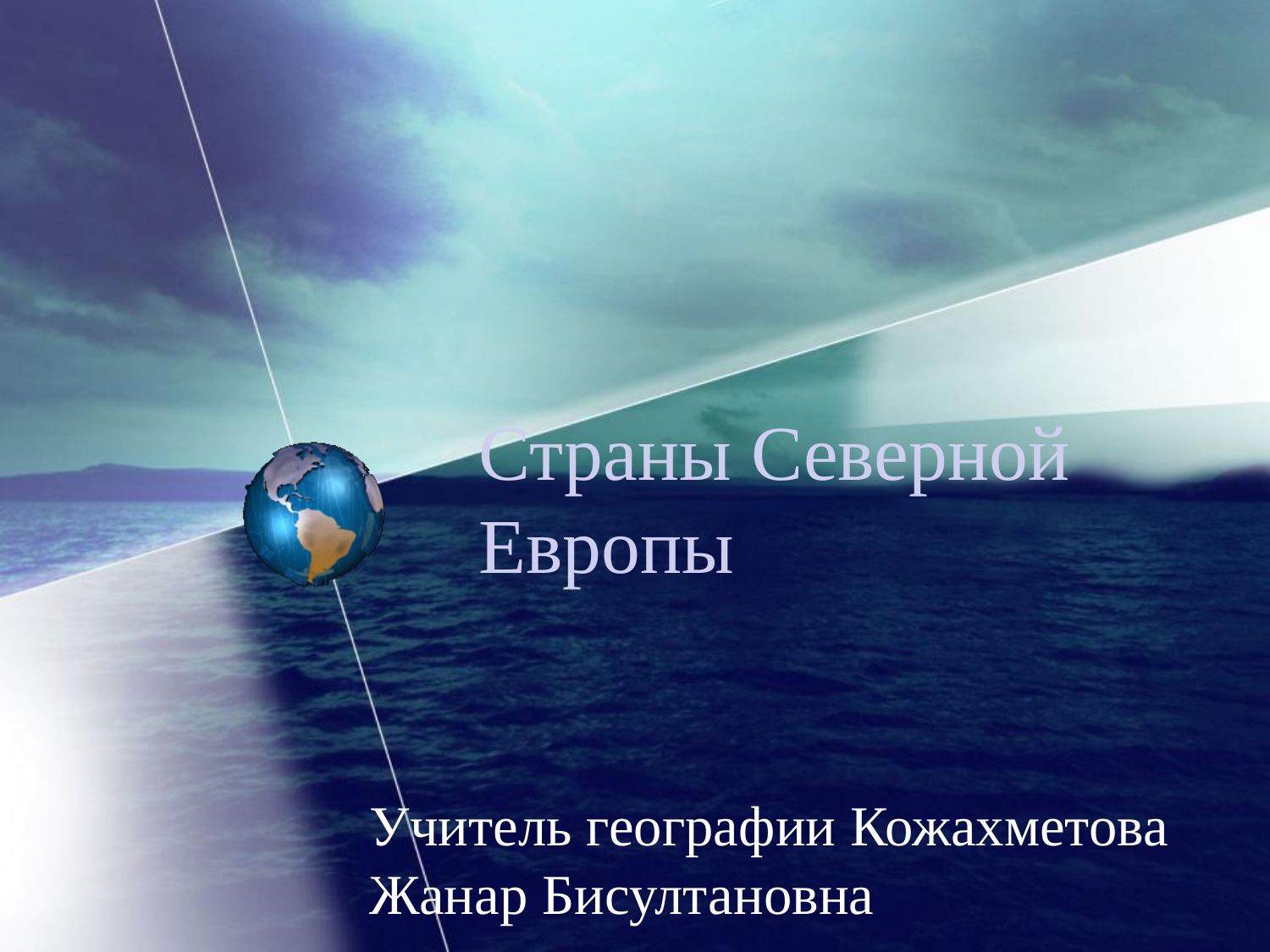

# Страны Северной Европы
Учитель географии Кожахметова Жанар Бисултановна